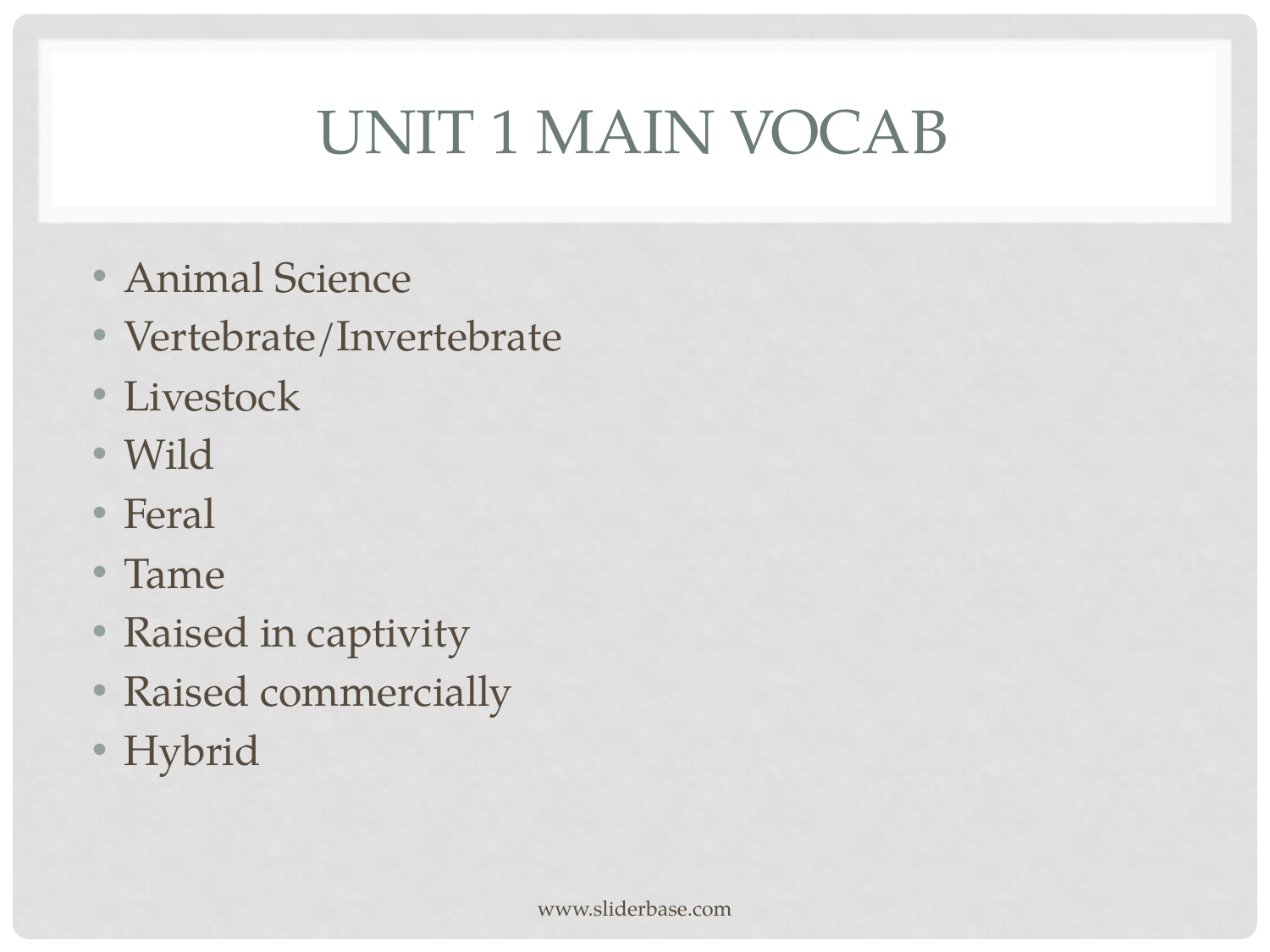

# Unit 1 Main vocab
Animal Science
Vertebrate/Invertebrate
Livestock
Wild
Feral
Tame
Raised in captivity
Raised commercially
Hybrid

www.sliderbase.com